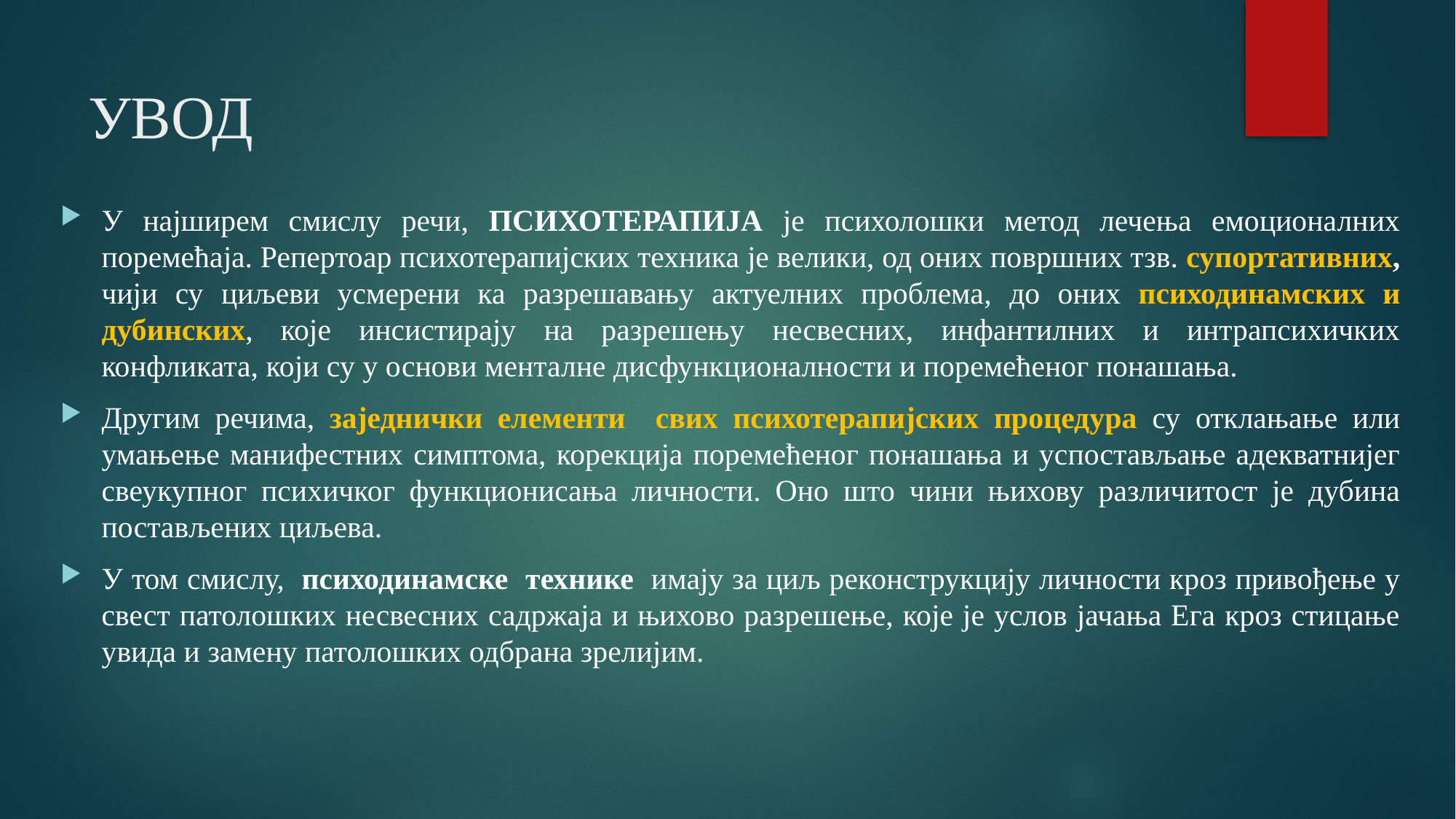

# УВОД
У најширем смислу речи, ПСИХОТЕРАПИЈА је психолошки метод лечења емоционалних поремећаја. Репертоар психотерапијских техника је велики, од оних површних тзв. супортативних, чији су циљеви усмерени ка разрешавању актуелних проблема, до оних психодинамских и дубинских, које инсистирају на разрешењу несвесних, инфантилних и интрапсихичких конфликата, који су у основи менталне дисфункционалности и поремећеног понашања.
Другим речима, заједнички елементи  свих психотерапијских процедура су отклањање или умањење манифестних симптома, корекција поремећеног понашања и успостављање адекватнијег свеукупног психичког функционисања личности. Оно што чини њихову различитост је дубина постављених циљева.
У том смислу,  психодинамске  технике  имају за циљ реконструкцију личности кроз привођење у свест патолошких несвесних садржаја и њихово разрешење, које је услов јачања Ега кроз стицање увида и замену патолошких одбрана зрелијим.